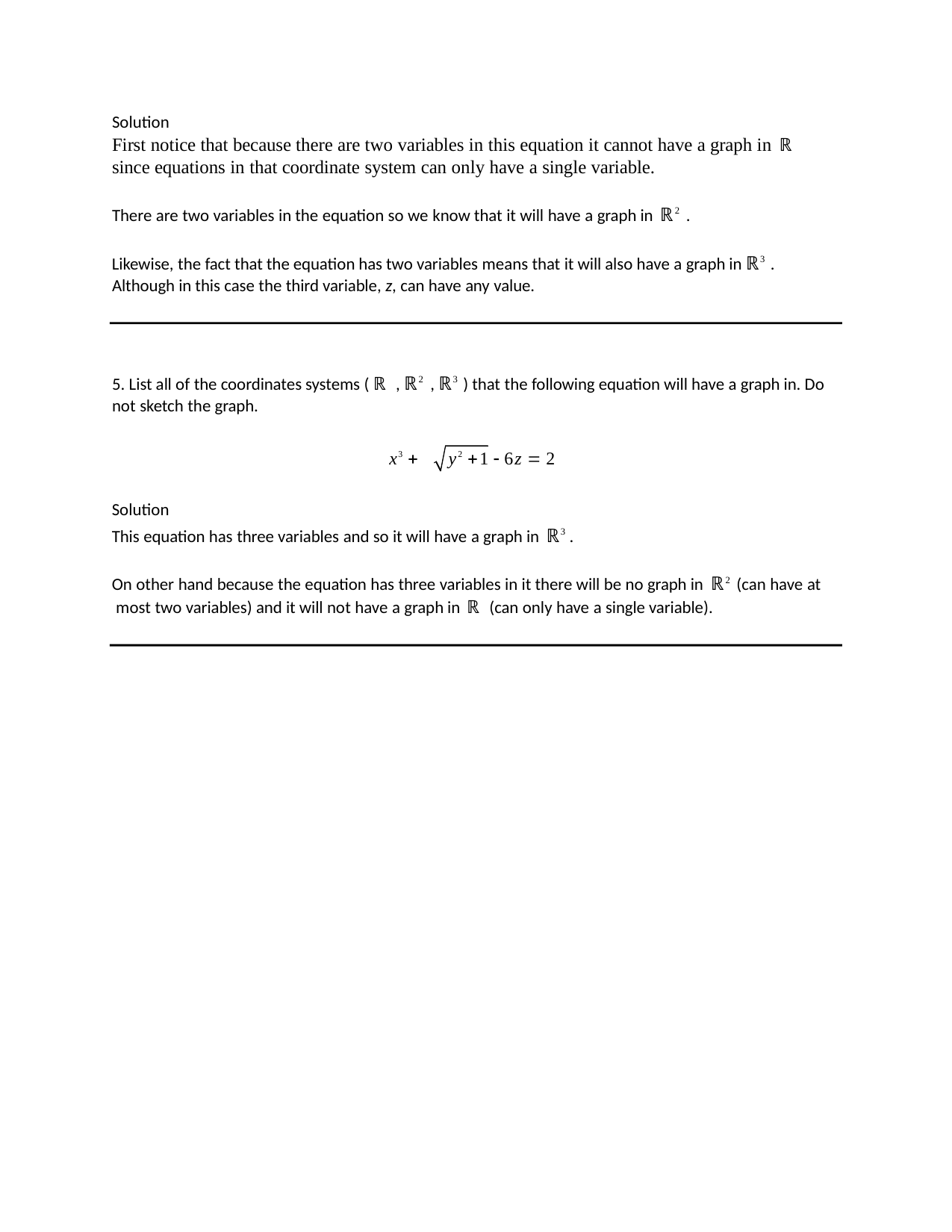

Solution
First notice that because there are two variables in this equation it cannot have a graph in ℝ
since equations in that coordinate system can only have a single variable.

There are two variables in the equation so we know that it will have a graph in ℝ2 .

Likewise, the fact that the equation has two variables means that it will also have a graph in ℝ3 .  Although in this case the third variable, z, can have any value.

5. List all of the coordinates systems ( ℝ , ℝ2 , ℝ3 ) that the following equation will have a graph in. Do  not sketch the graph.

x3  +	y2  +1 − 6z = 2

Solution
This equation has three variables and so it will have a graph in ℝ3 .

On other hand because the equation has three variables in it there will be no graph in ℝ2 (can have at  most two variables) and it will not have a graph in ℝ (can only have a single variable).